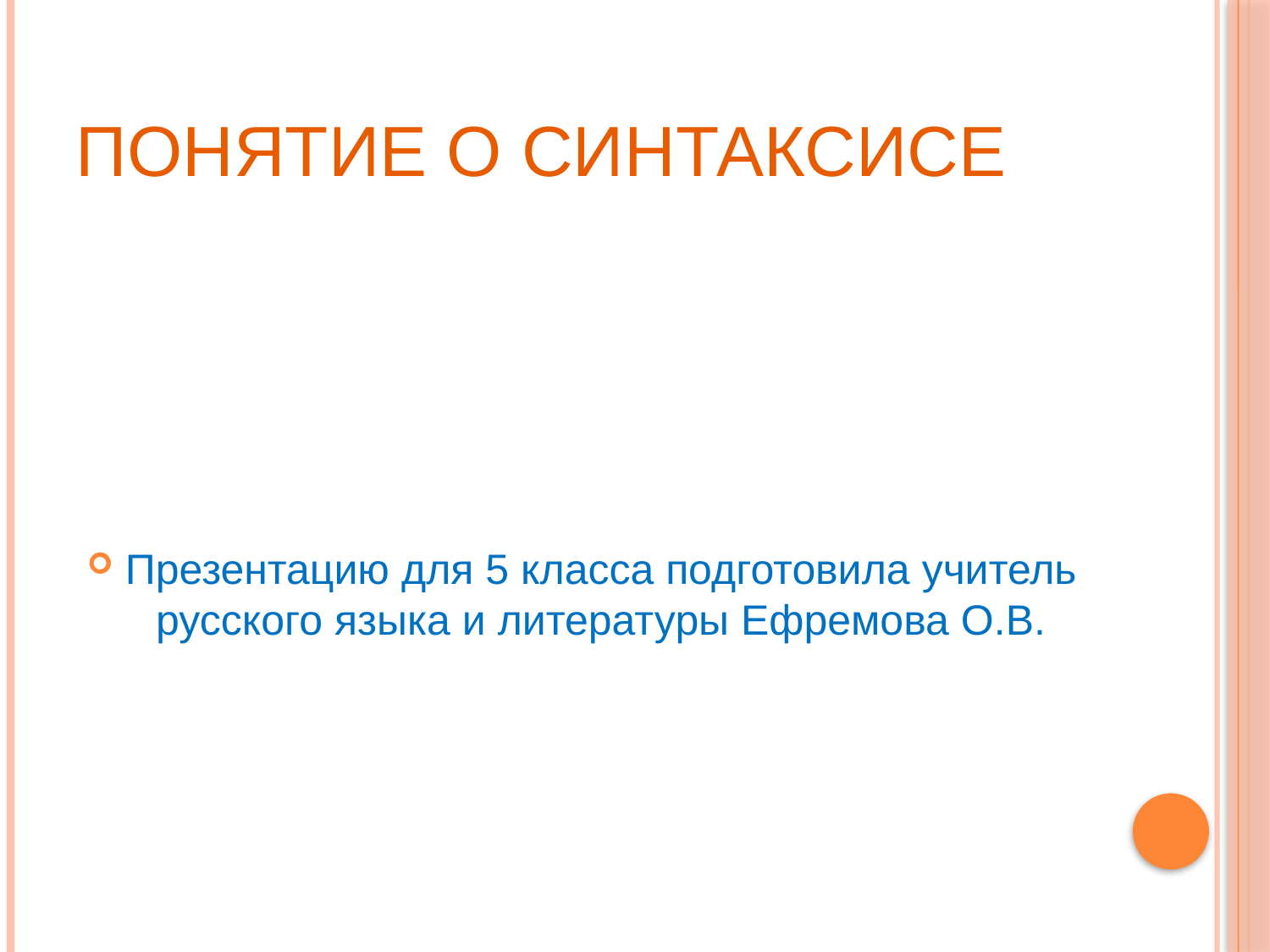

# Понятие о синтаксисе
Презентацию для 5 класса подготовила учитель русского языка и литературы Ефремова О.В.